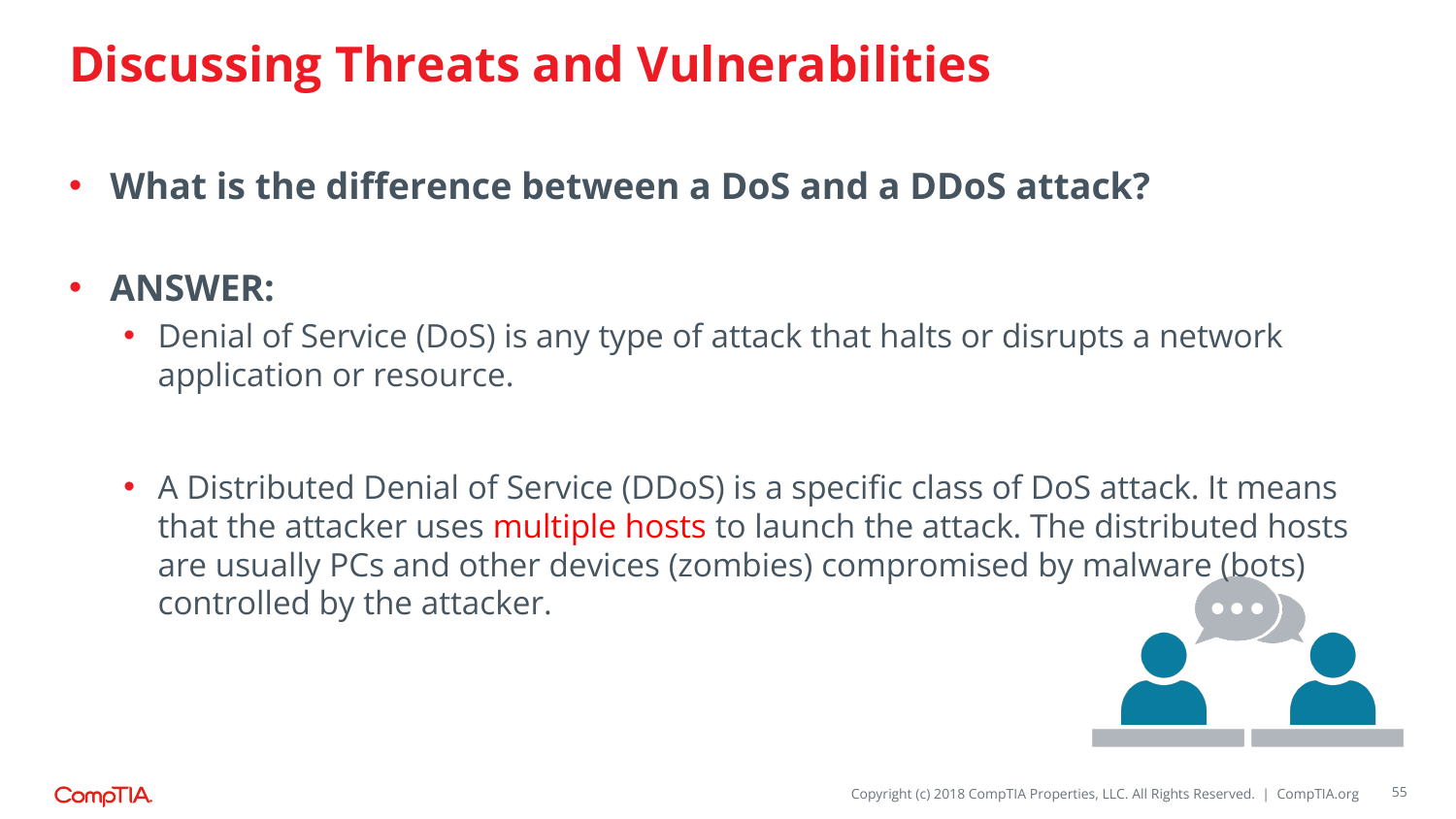

# Discussing Threats and Vulnerabilities
What is the difference between a DoS and a DDoS attack?

ANSWER:
Denial of Service (DoS) is any type of attack that halts or disrupts a network application or resource.

A Distributed Denial of Service (DDoS) is a specific class of DoS attack. It means that the attacker uses multiple hosts to launch the attack. The distributed hosts are usually PCs and other devices (zombies) compromised by malware (bots) controlled by the attacker.

55